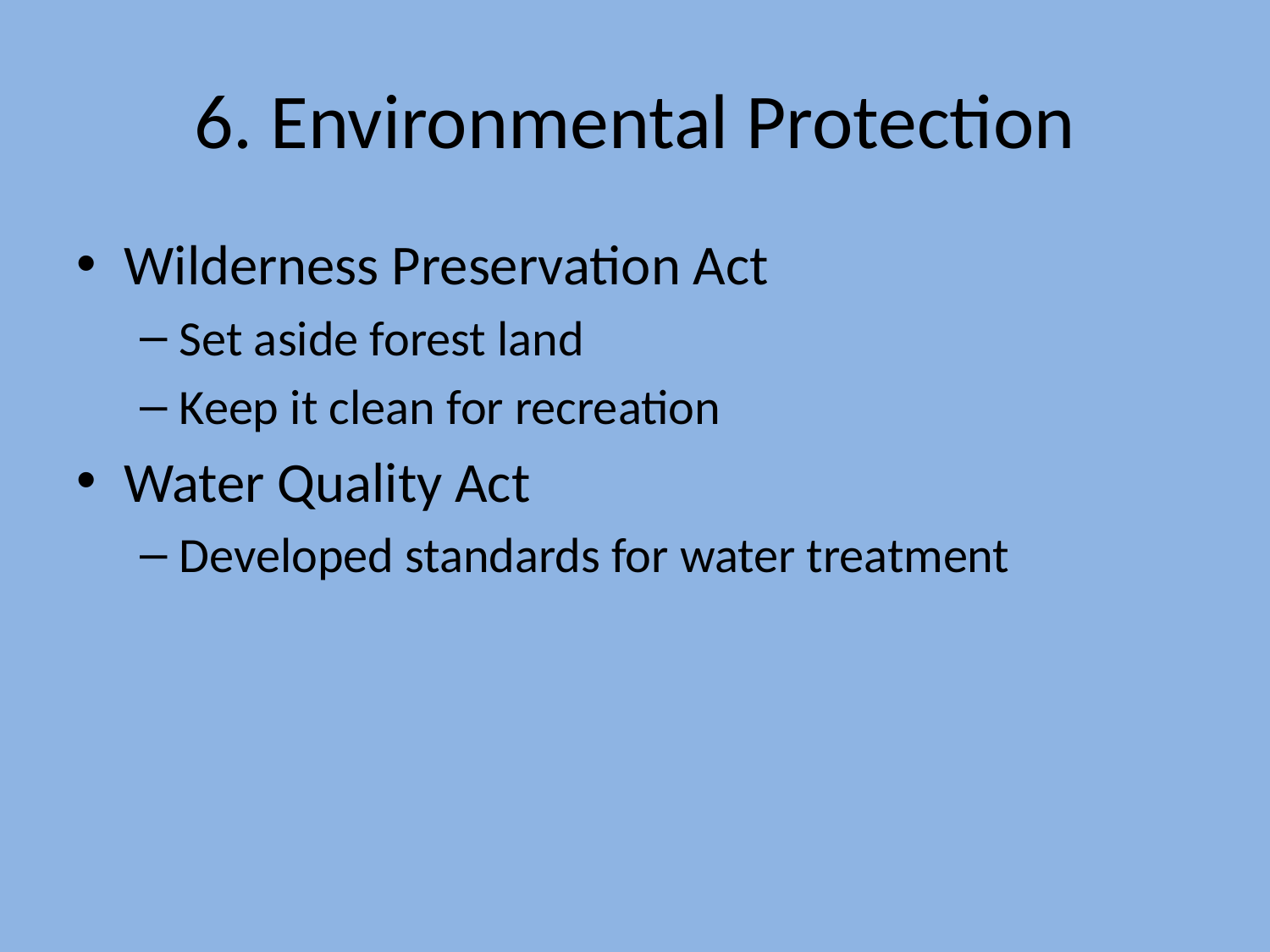

# 6. Environmental Protection
Wilderness Preservation Act
Set aside forest land
Keep it clean for recreation
Water Quality Act
Developed standards for water treatment